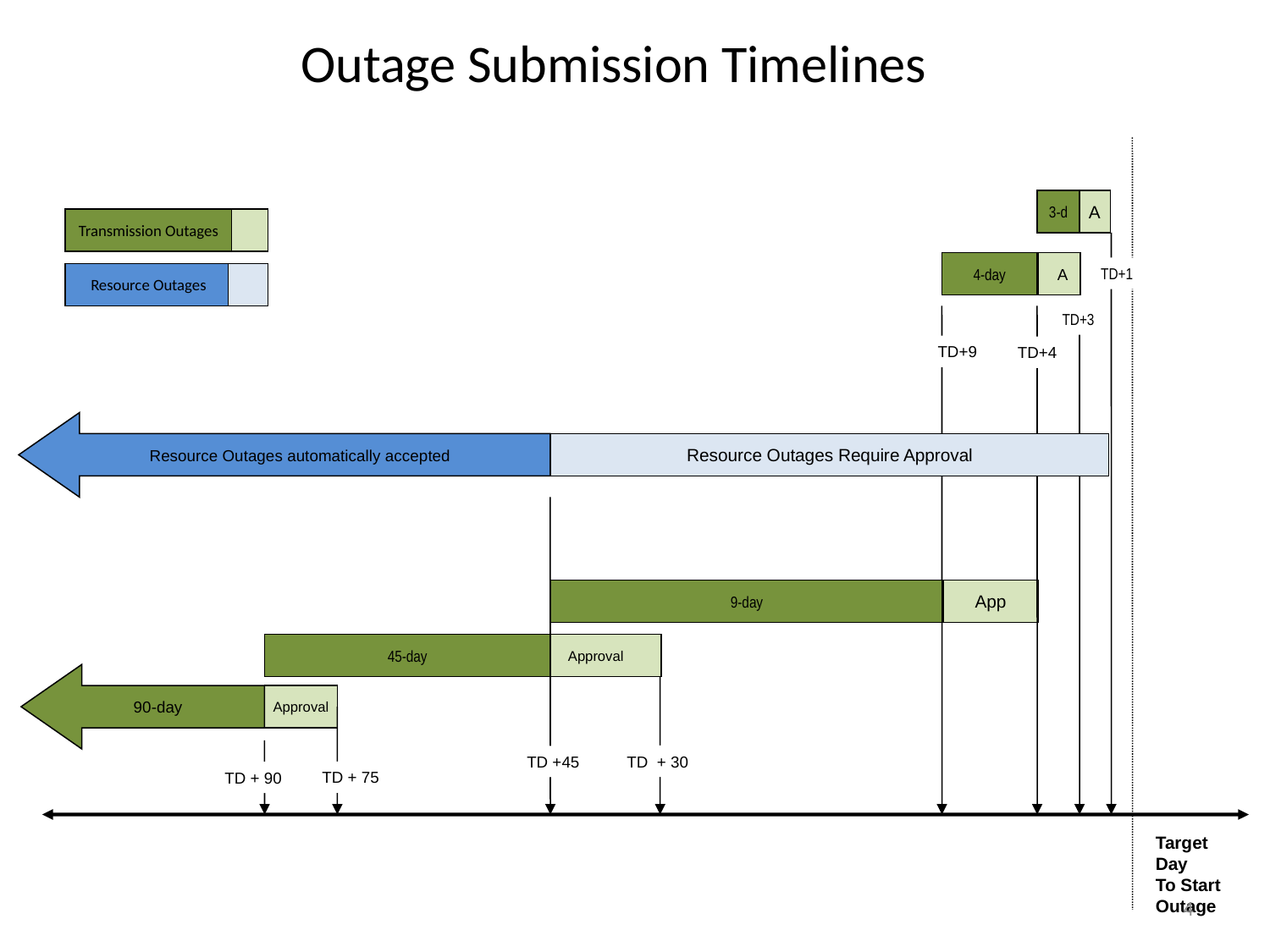

# Outage Submission Timelines

3-d
A
Transmission Outages

4-day
A
TD+1
Resource Outages

TD+3

TD+9
TD+4
Resource Outages automatically accepted
Resource Outages Require Approval

9-day
App
45-day
Approval
90-day

Approval

TD  + 30
TD +45
TD + 75
TD + 90

Target Day
To Start
Outage
4